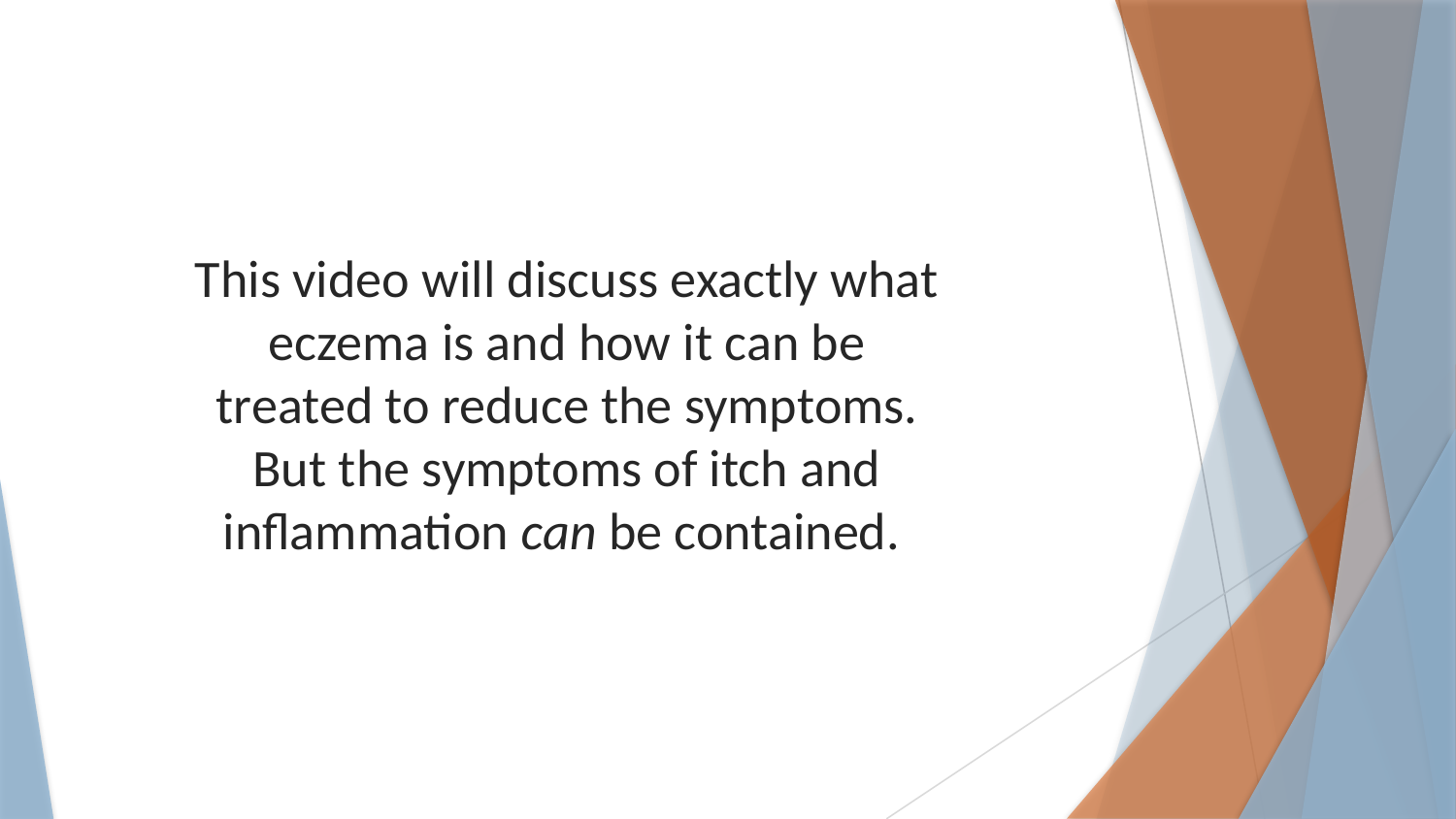

This video will discuss exactly what eczema is and how it can be treated to reduce the symptoms. But the symptoms of itch and inflammation can be contained.